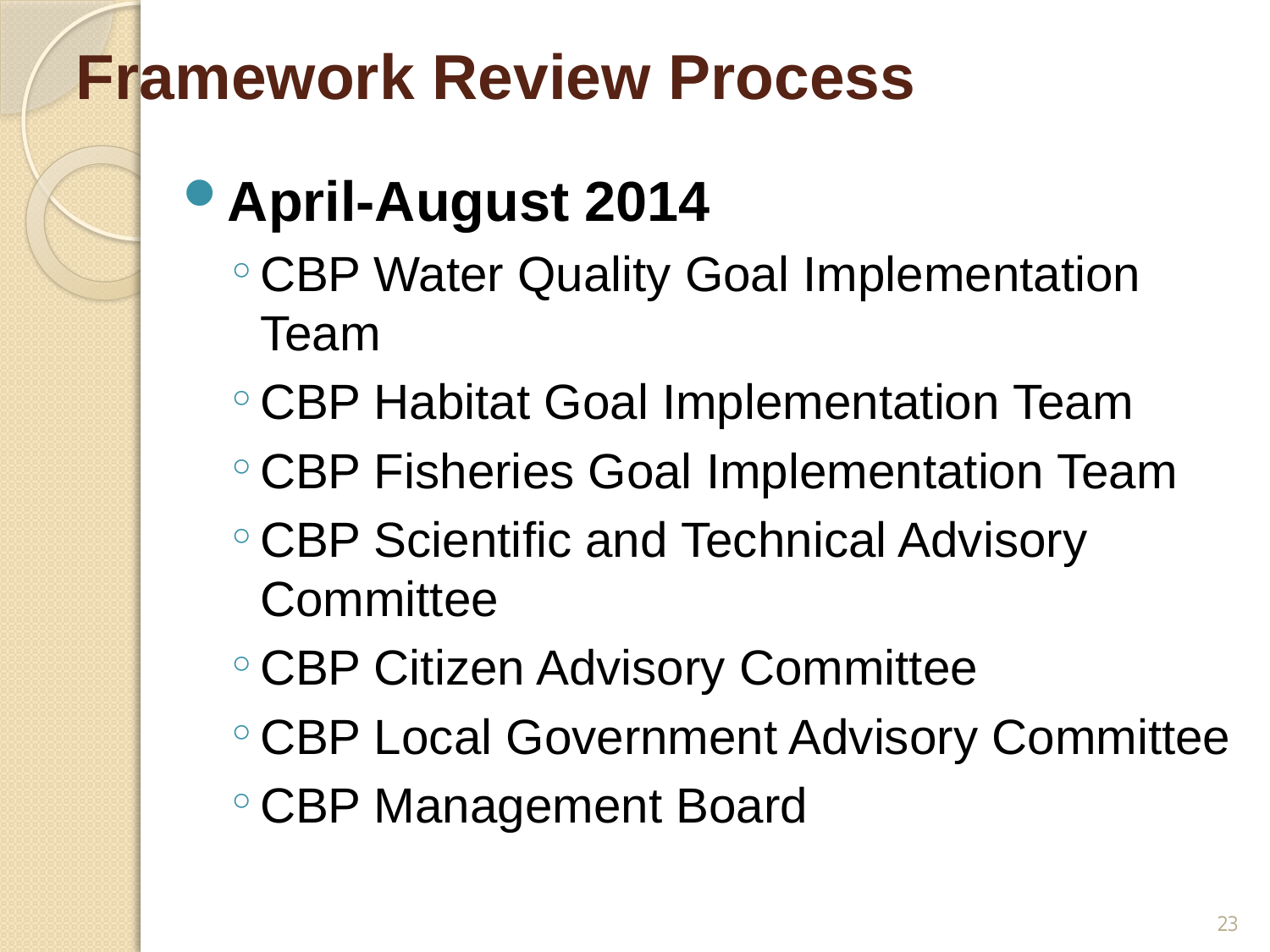

# Framework Review Process
April-August 2014
CBP Water Quality Goal Implementation Team
CBP Habitat Goal Implementation Team
CBP Fisheries Goal Implementation Team
CBP Scientific and Technical Advisory Committee
CBP Citizen Advisory Committee
CBP Local Government Advisory Committee
CBP Management Board
23